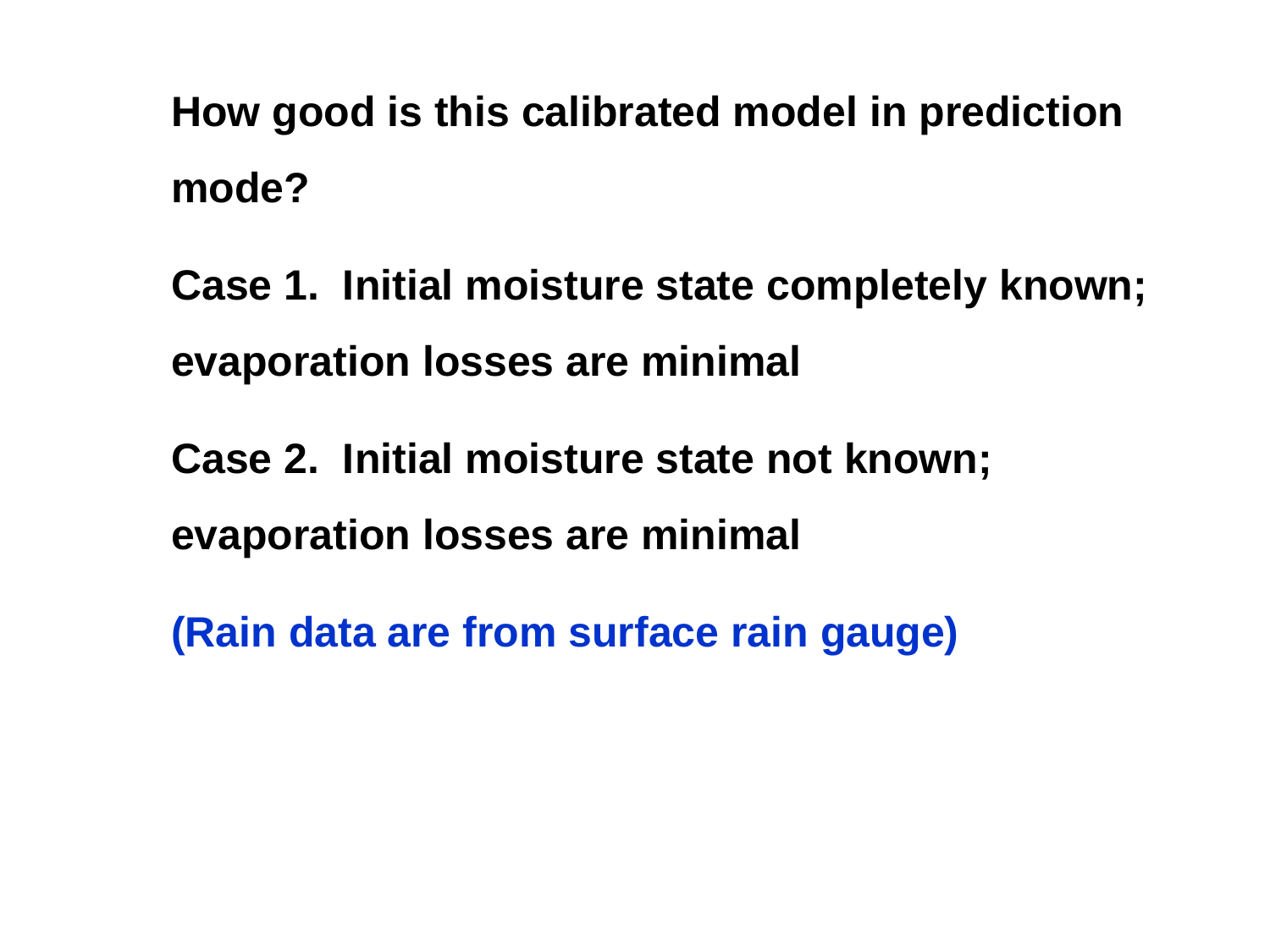

How good is this calibrated model in prediction mode?
Case 1.  Initial moisture state completely known; evaporation losses are minimal
Case 2.  Initial moisture state not known; evaporation losses are minimal
(Rain data are from surface rain gauge)